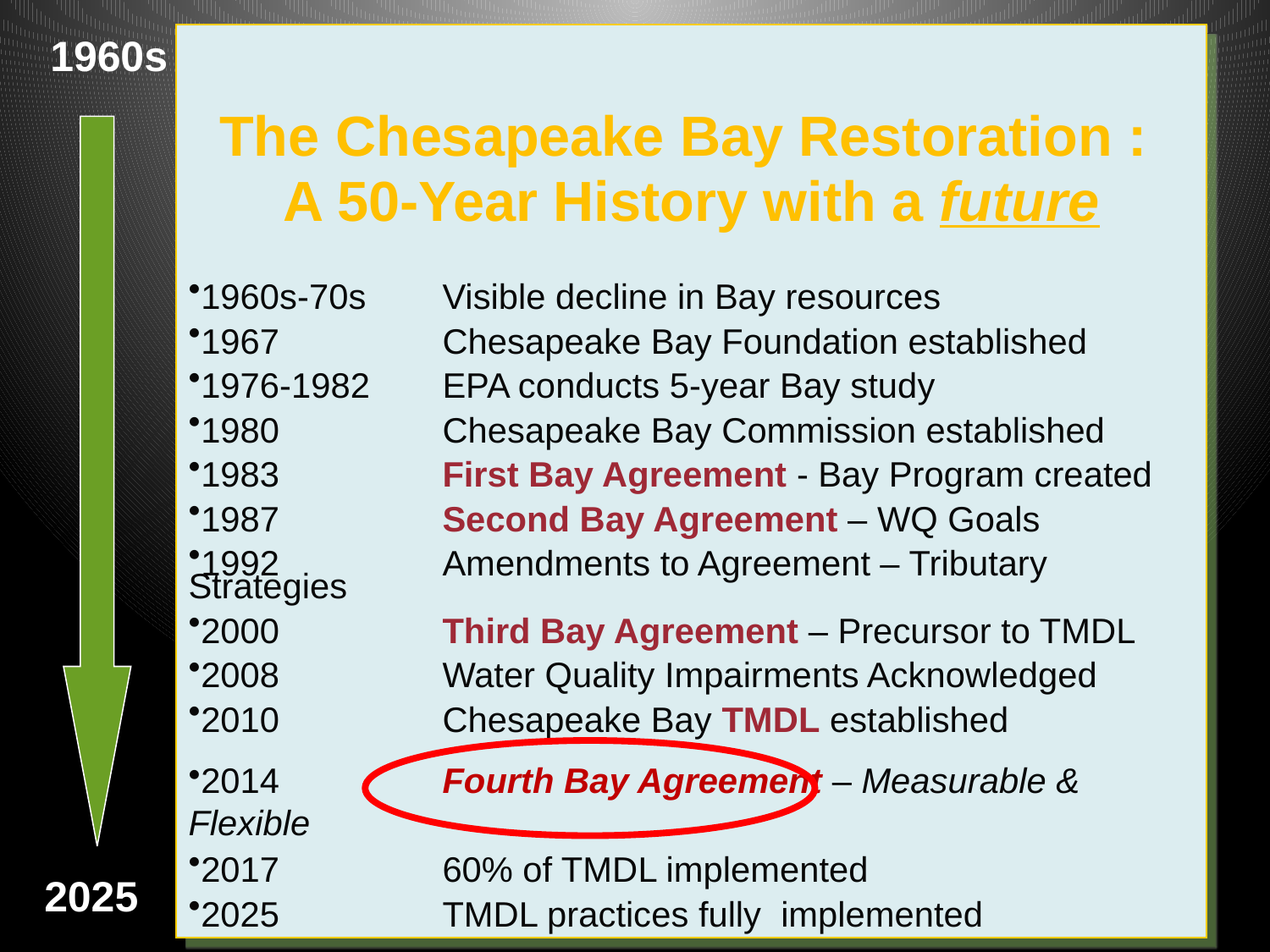

1960s

The Chesapeake Bay Restoration :
A 50-Year History with a future

1960s-70s 	Visible decline in Bay resources
1967 		Chesapeake Bay Foundation established
1976-1982 	EPA conducts 5-year Bay study
1980 		Chesapeake Bay Commission established
1983 		First Bay Agreement - Bay Program created
1987 		Second Bay Agreement – WQ Goals
1992 		Amendments to Agreement – Tributary Strategies
2000 		Third Bay Agreement – Precursor to TMDL
2008  		Water Quality Impairments Acknowledged
2010  		Chesapeake Bay TMDL established
2014		Fourth Bay Agreement – Measurable & Flexible
2017		60% of TMDL implemented
2025 		TMDL practices fully  implemented

2025
16